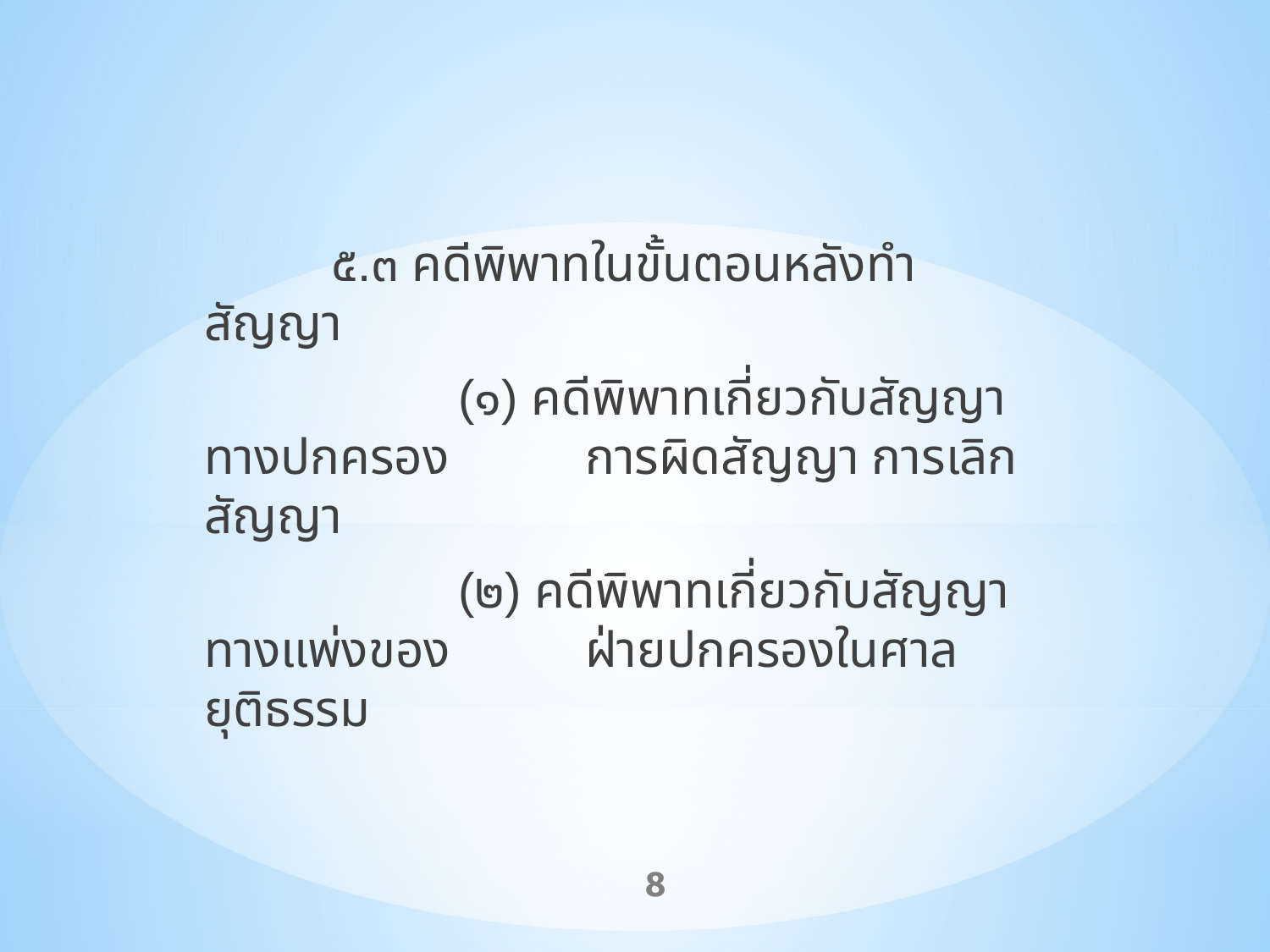

๕.๓ คดีพิพาทในขั้นตอนหลังทำสัญญา
		(๑) คดีพิพาทเกี่ยวกับสัญญาทางปกครอง		การผิดสัญญา การเลิกสัญญา
		(๒) คดีพิพาทเกี่ยวกับสัญญาทางแพ่งของ		ฝ่ายปกครองในศาลยุติธรรม

8